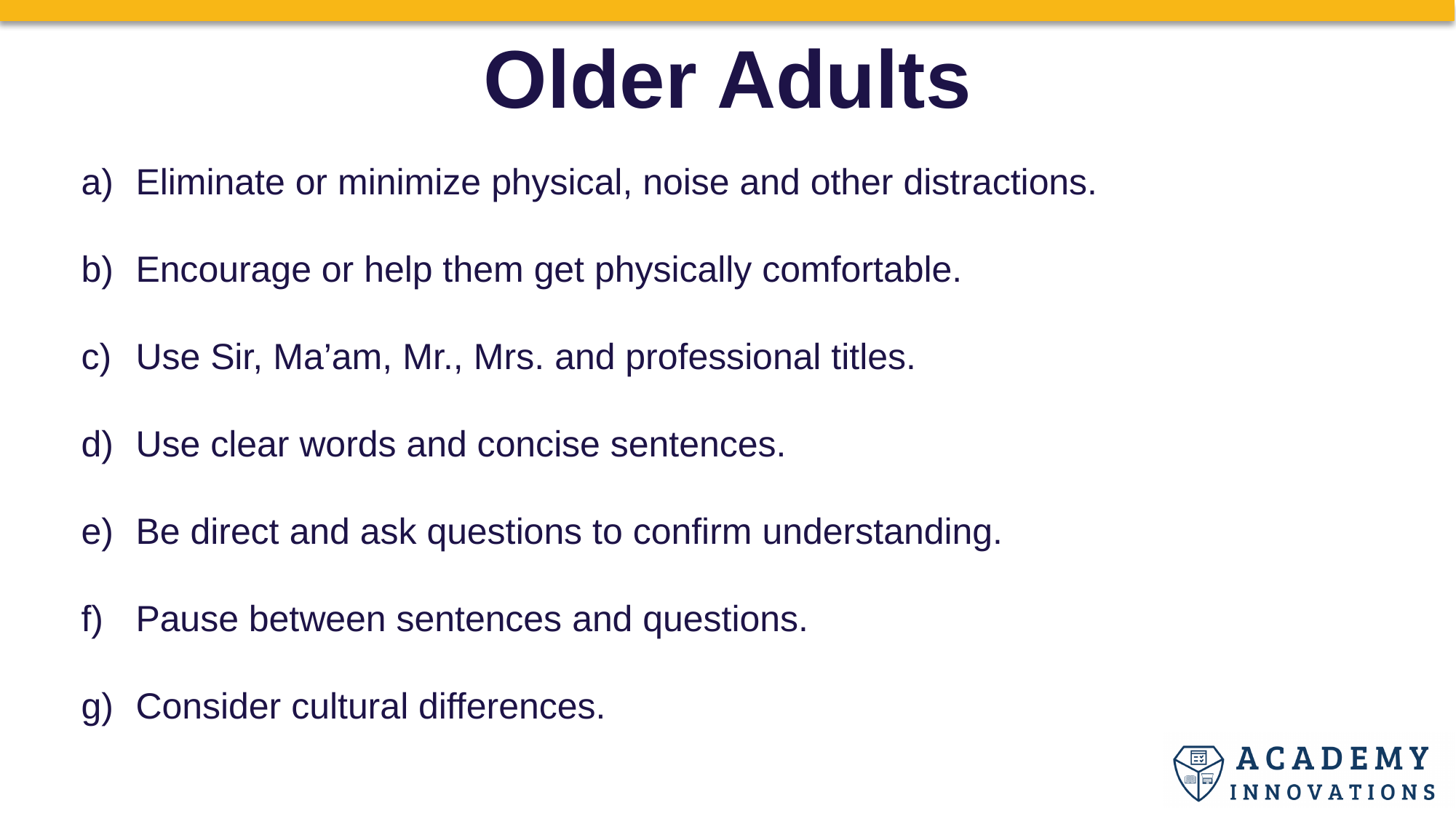

Older Adults
Eliminate or minimize physical, noise and other distractions.

Encourage or help them get physically comfortable.

Use Sir, Ma’am, Mr., Mrs. and professional titles.

Use clear words and concise sentences.

Be direct and ask questions to confirm understanding.

Pause between sentences and questions.

Consider cultural differences.